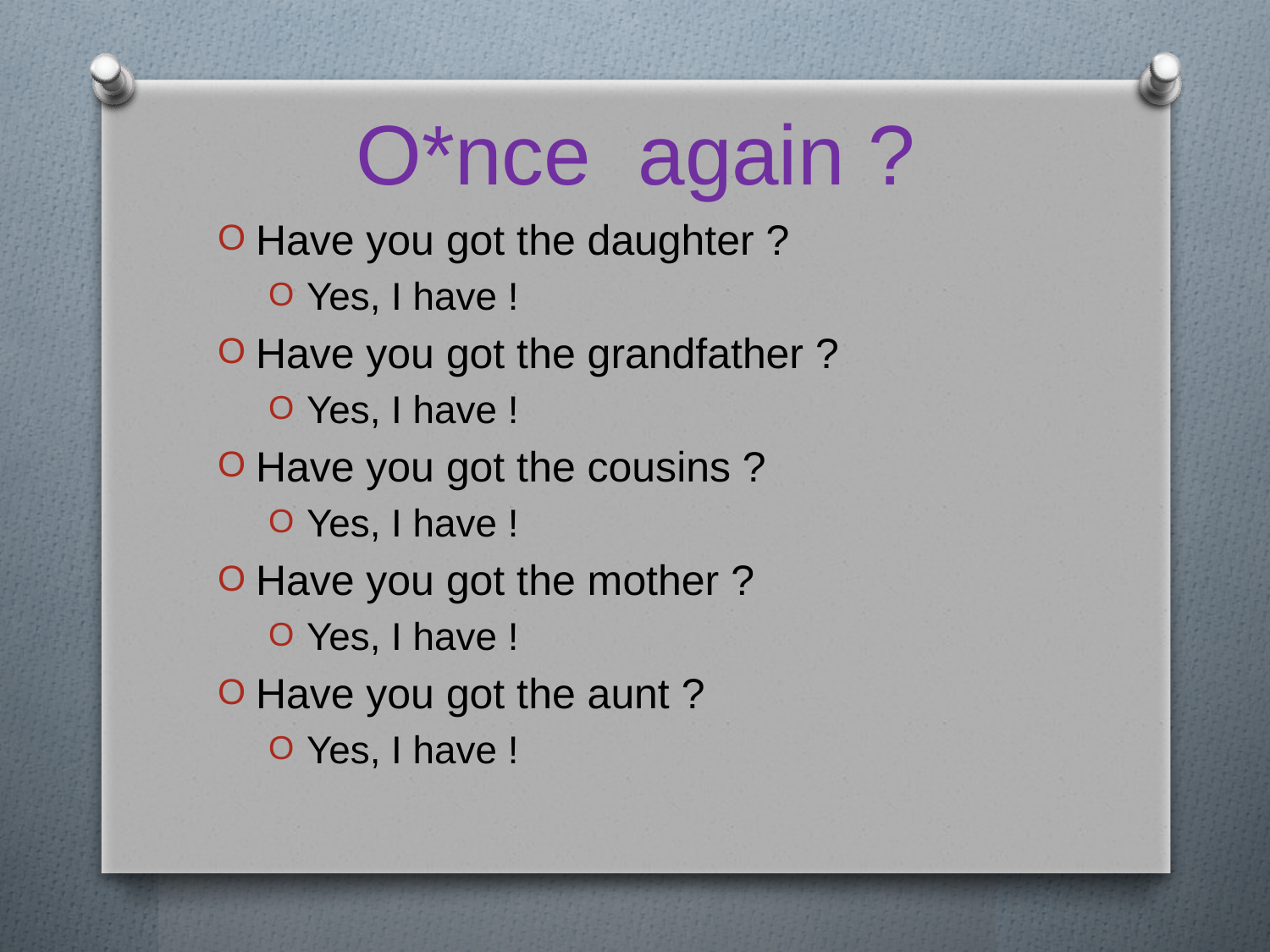

# O*nce  again ?
Have you got the daughter ?
Yes, I have !
Have you got the grandfather ?
Yes, I have !
Have you got the cousins ?
Yes, I have !
Have you got the mother ?
Yes, I have !
Have you got the aunt ?
Yes, I have !